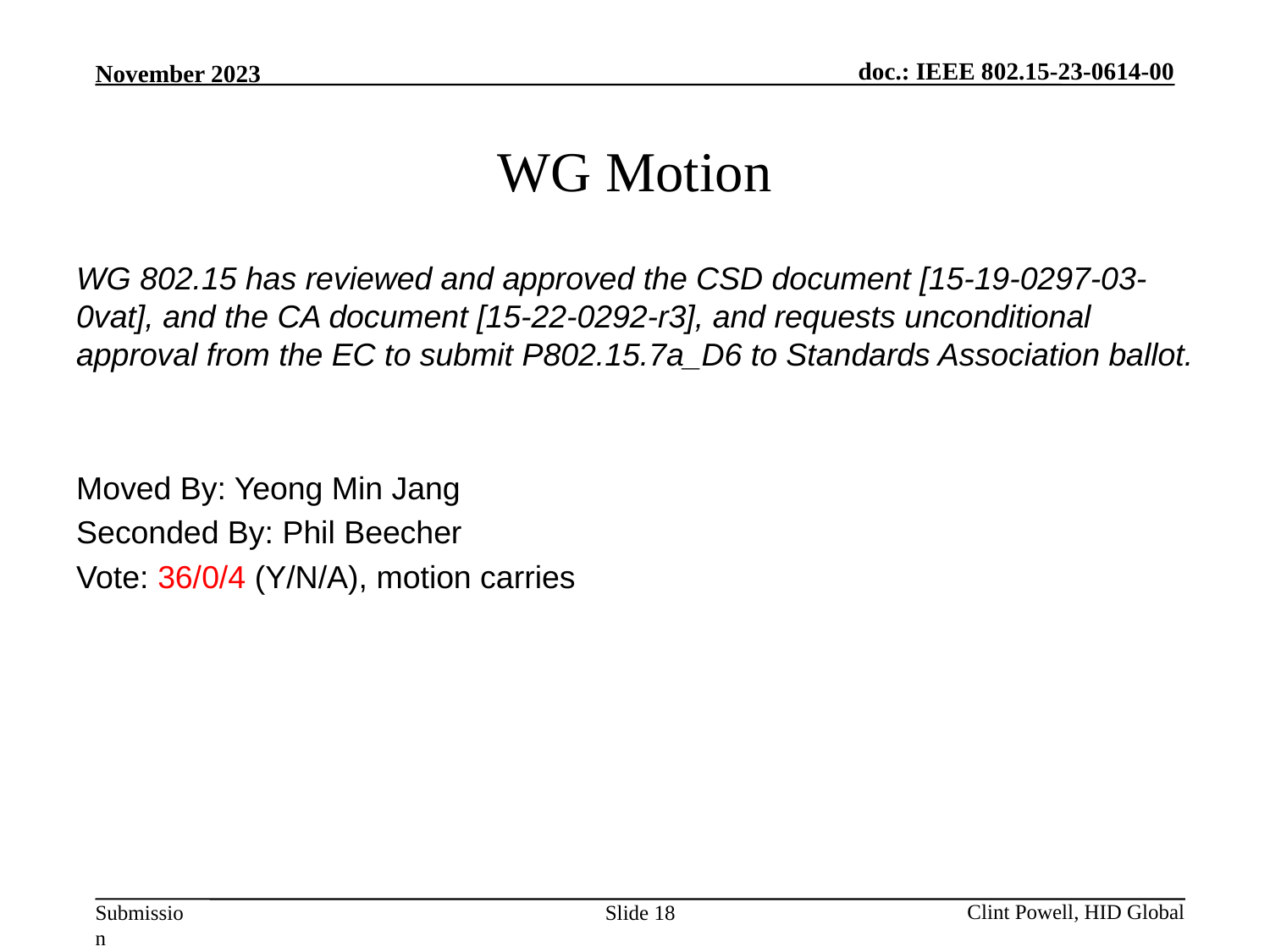

WG Motion

WG 802.15 has reviewed and approved the CSD document [15-19-0297-03-0vat], and the CA document [15-22-0292-r3], and requests unconditional approval from the EC to submit P802.15.7a_D6 to Standards Association ballot.

Moved By: Yeong Min Jang
Seconded By: Phil Beecher
Vote: 36/0/4 (Y/N/A), motion carries
Slide 18